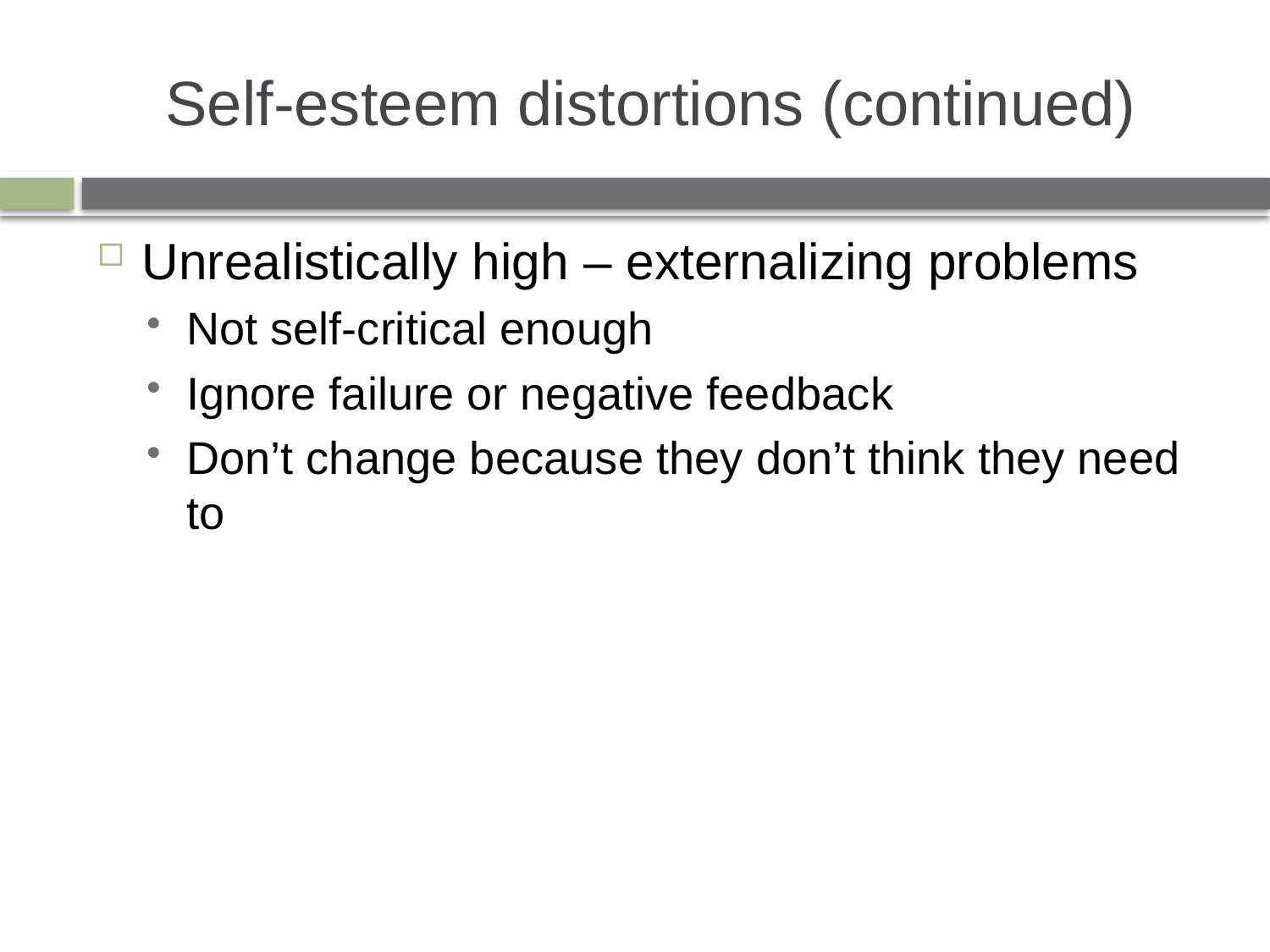

# Self-esteem distortions (continued)
Unrealistically high – externalizing problems
Not self-critical enough
Ignore failure or negative feedback
Don’t change because they don’t think they need to